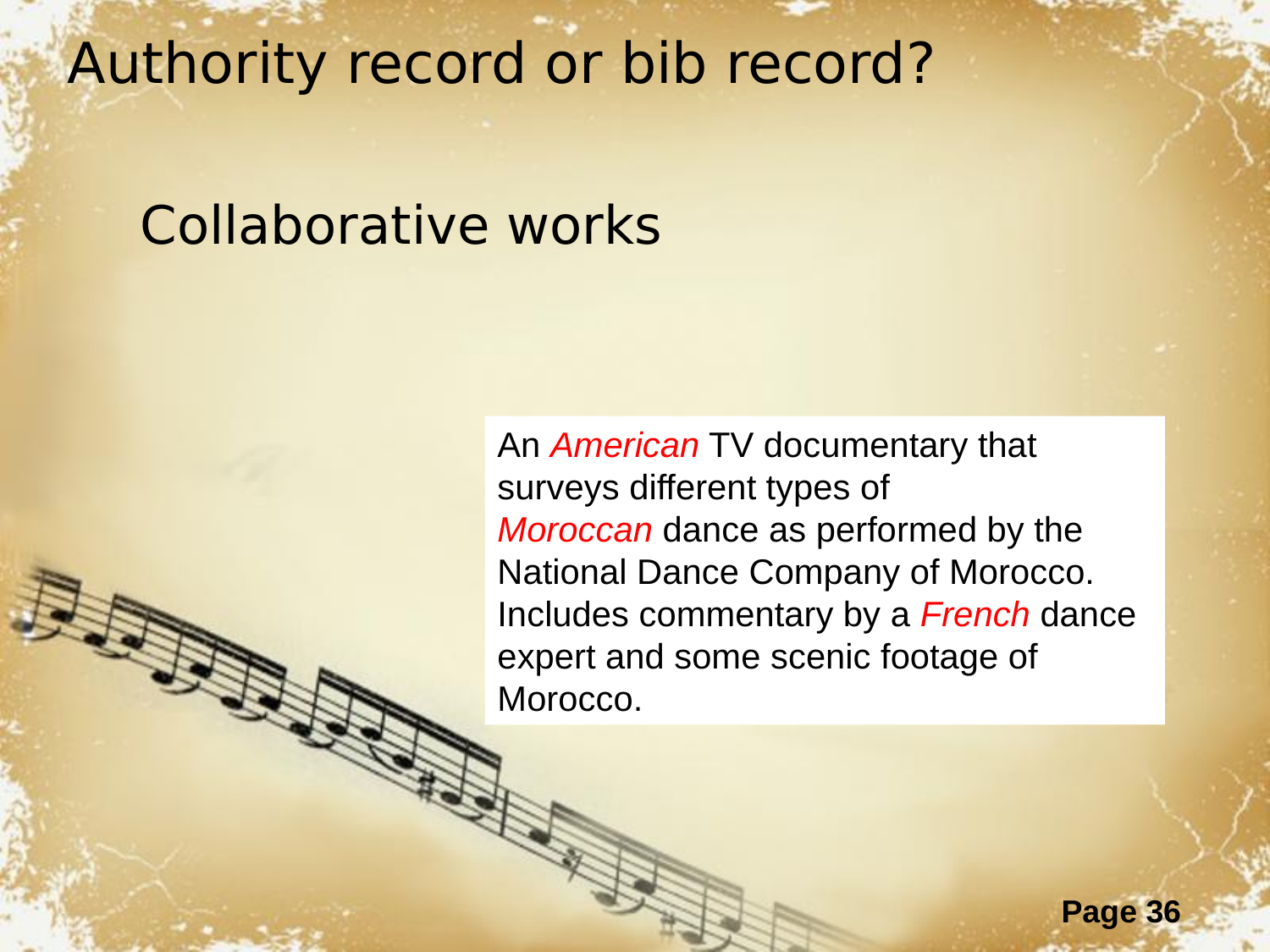

Authority record or bib record?
Collaborative works

An American TV documentary that surveys different types of Moroccan dance as performed by the National Dance Company of Morocco. Includes commentary by a French dance expert and some scenic footage of Morocco.